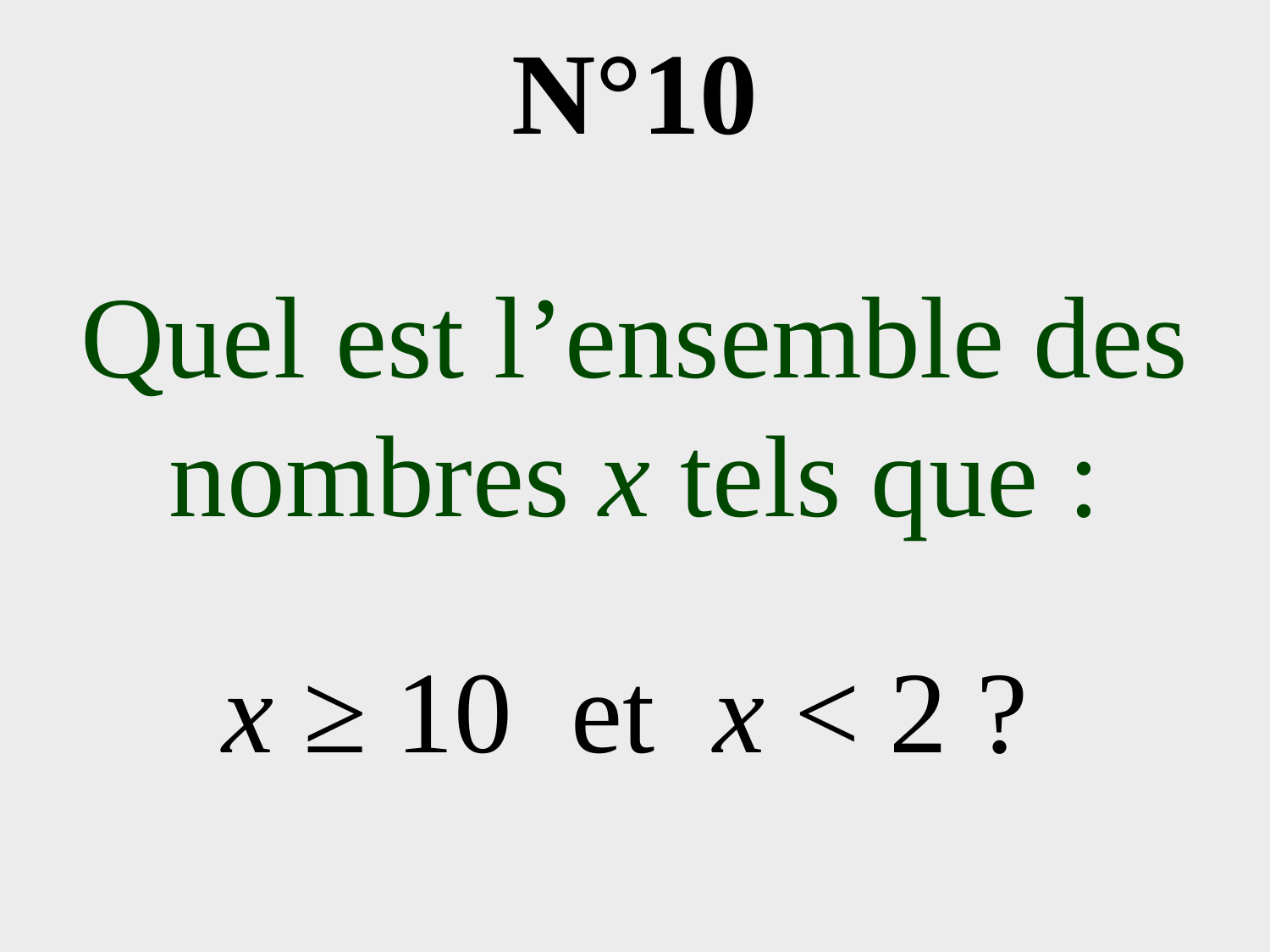

# N°10

Quel est l’ensemble des nombres x tels que :

x ≥ 10  et  x < 2 ?